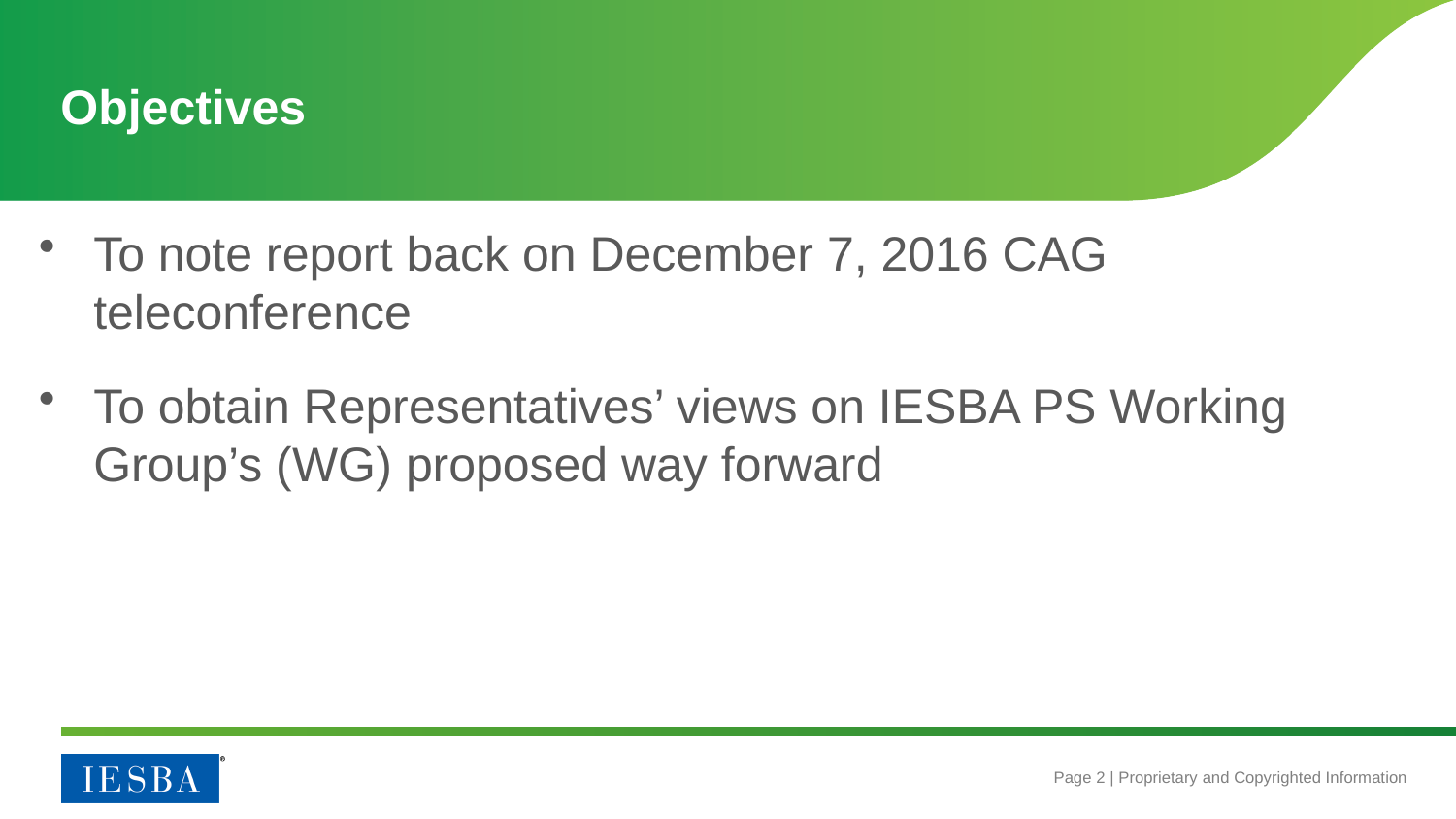

# Objectives
To note report back on December 7, 2016 CAG teleconference
To obtain Representatives’ views on IESBA PS Working Group’s (WG) proposed way forward